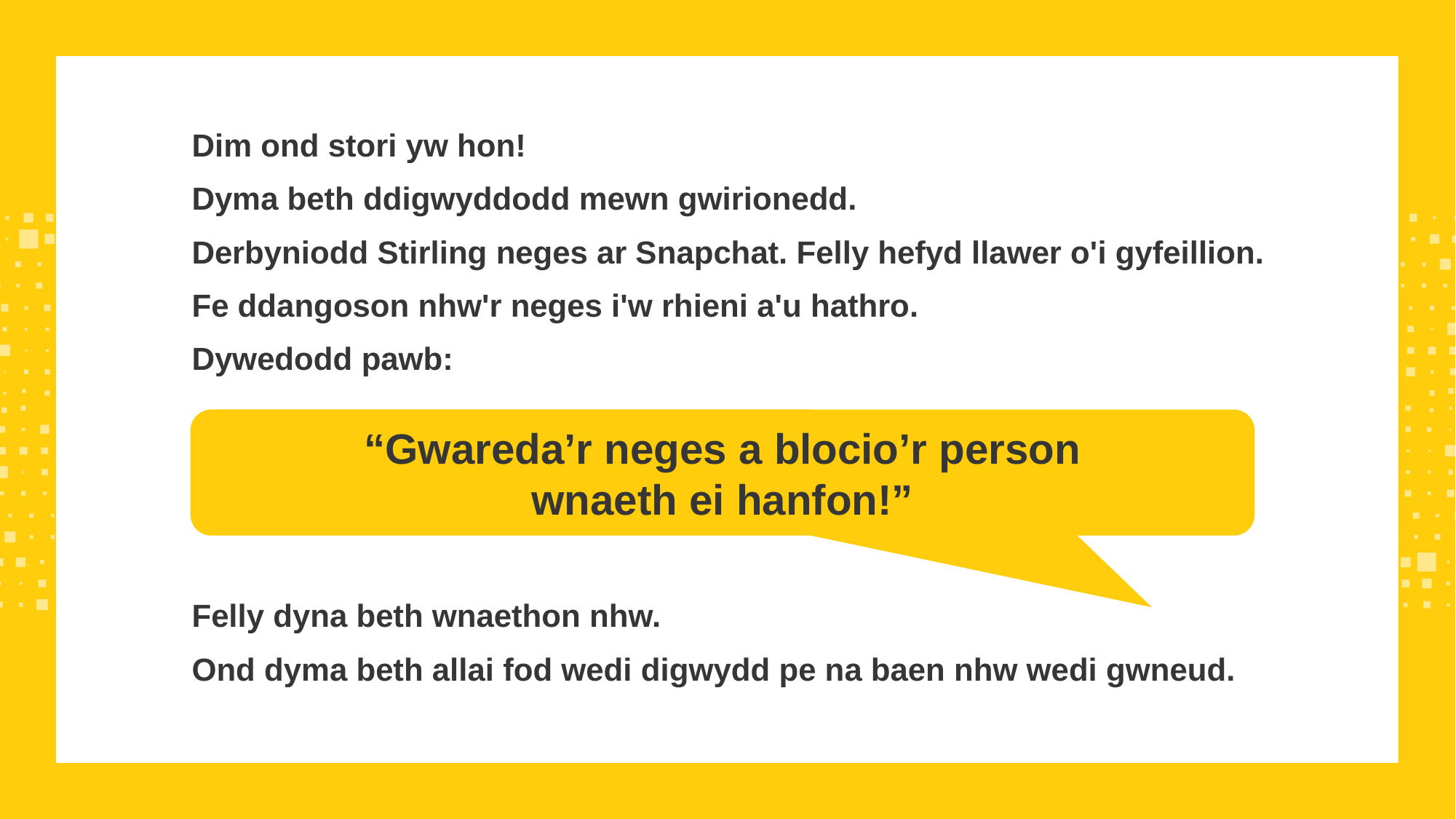

# Slide 17
Dim ond stori yw hon!
Dyma beth ddigwyddodd mewn gwirionedd.
Derbyniodd Stirling neges ar Snapchat. Felly hefyd llawer o'i gyfeillion.
Fe ddangoson nhw'r neges i'w rhieni a'u hathro.
Dywedodd pawb:
“Gwareda’r neges a blocio’r person
wnaeth ei hanfon!”
Felly dyna beth wnaethon nhw.
Ond dyma beth allai fod wedi digwydd pe na baen nhw wedi gwneud.